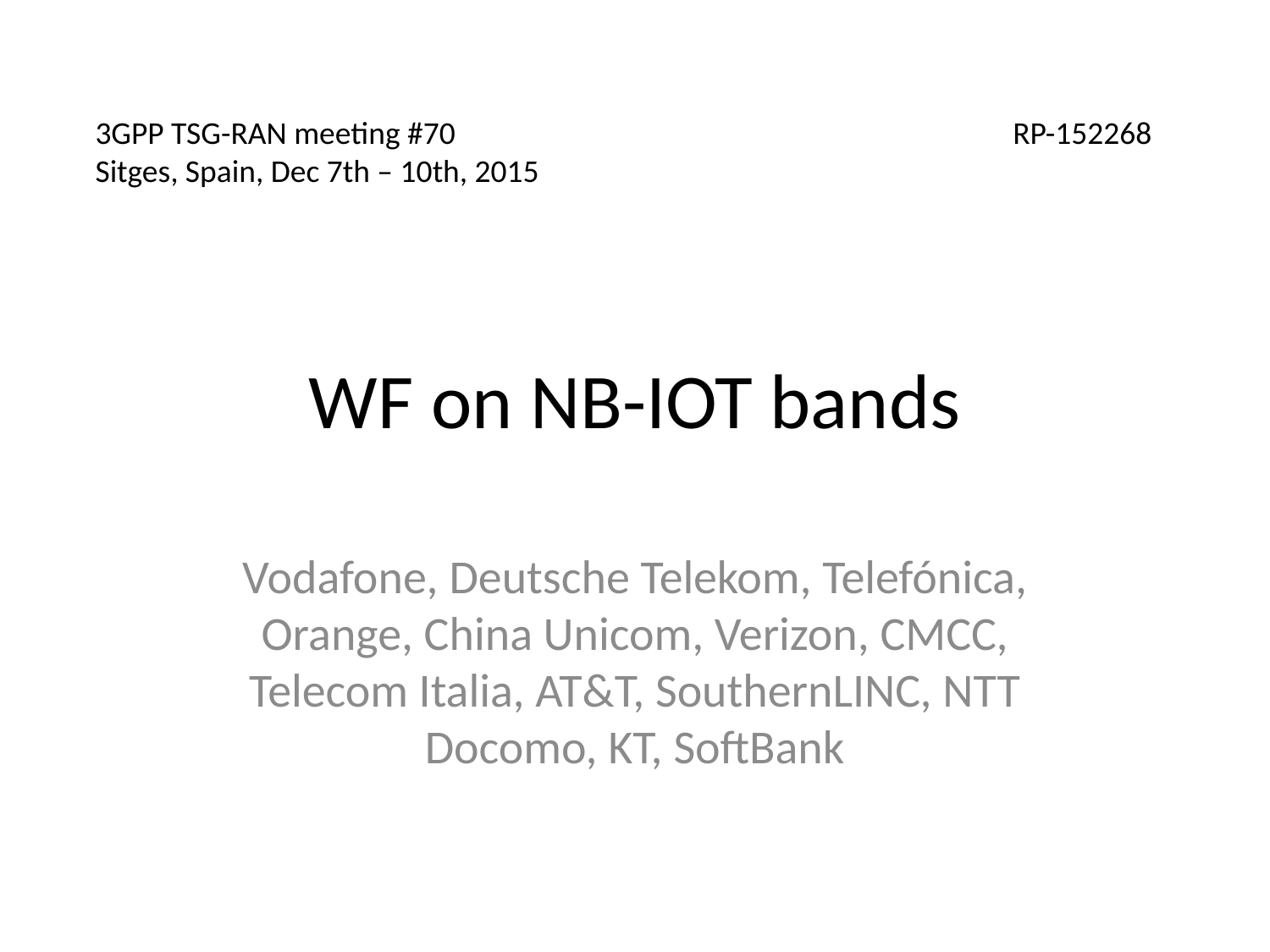

3GPP TSG-RAN meeting #70                                    			    RP-152268
Sitges, Spain, Dec 7th – 10th, 2015
# WF on NB-IOT bands
Vodafone, Deutsche Telekom, Telefónica, Orange, China Unicom, Verizon, CMCC, Telecom Italia, AT&T, SouthernLINC, NTT Docomo, KT, SoftBank